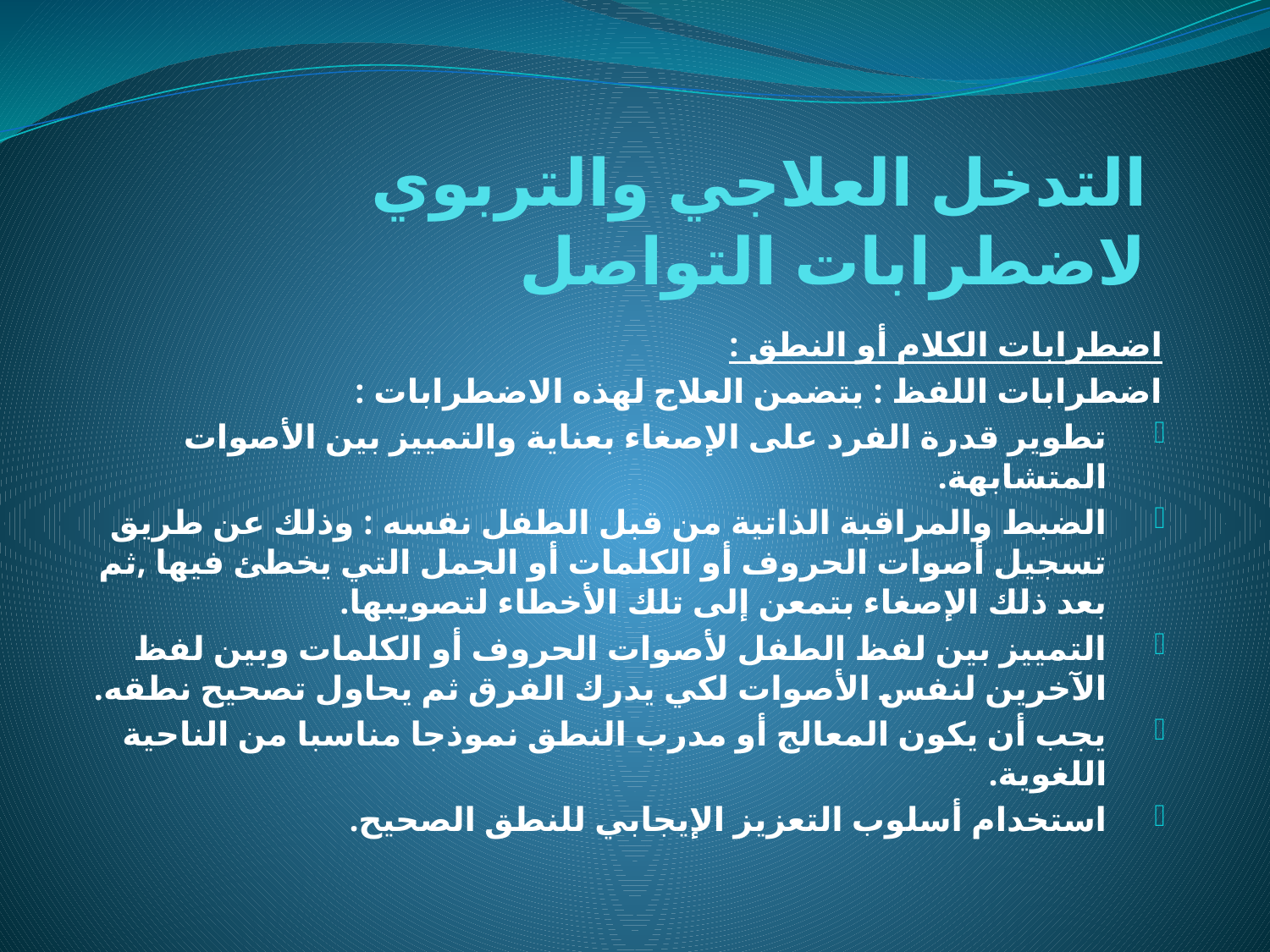

# التدخل العلاجي والتربوي لاضطرابات التواصل
اضطرابات الكلام أو النطق :
اضطرابات اللفظ : يتضمن العلاج لهذه الاضطرابات :
تطوير قدرة الفرد على الإصغاء بعناية والتمييز بين الأصوات المتشابهة.
الضبط والمراقبة الذاتية من قبل الطفل نفسه : وذلك عن طريق تسجيل أصوات الحروف أو الكلمات أو الجمل التي يخطئ فيها ,ثم بعد ذلك الإصغاء بتمعن إلى تلك الأخطاء لتصويبها.
التمييز بين لفظ الطفل لأصوات الحروف أو الكلمات وبين لفظ الآخرين لنفس الأصوات لكي يدرك الفرق ثم يحاول تصحيح نطقه.
يجب أن يكون المعالج أو مدرب النطق نموذجا مناسبا من الناحية اللغوية.
استخدام أسلوب التعزيز الإيجابي للنطق الصحيح.